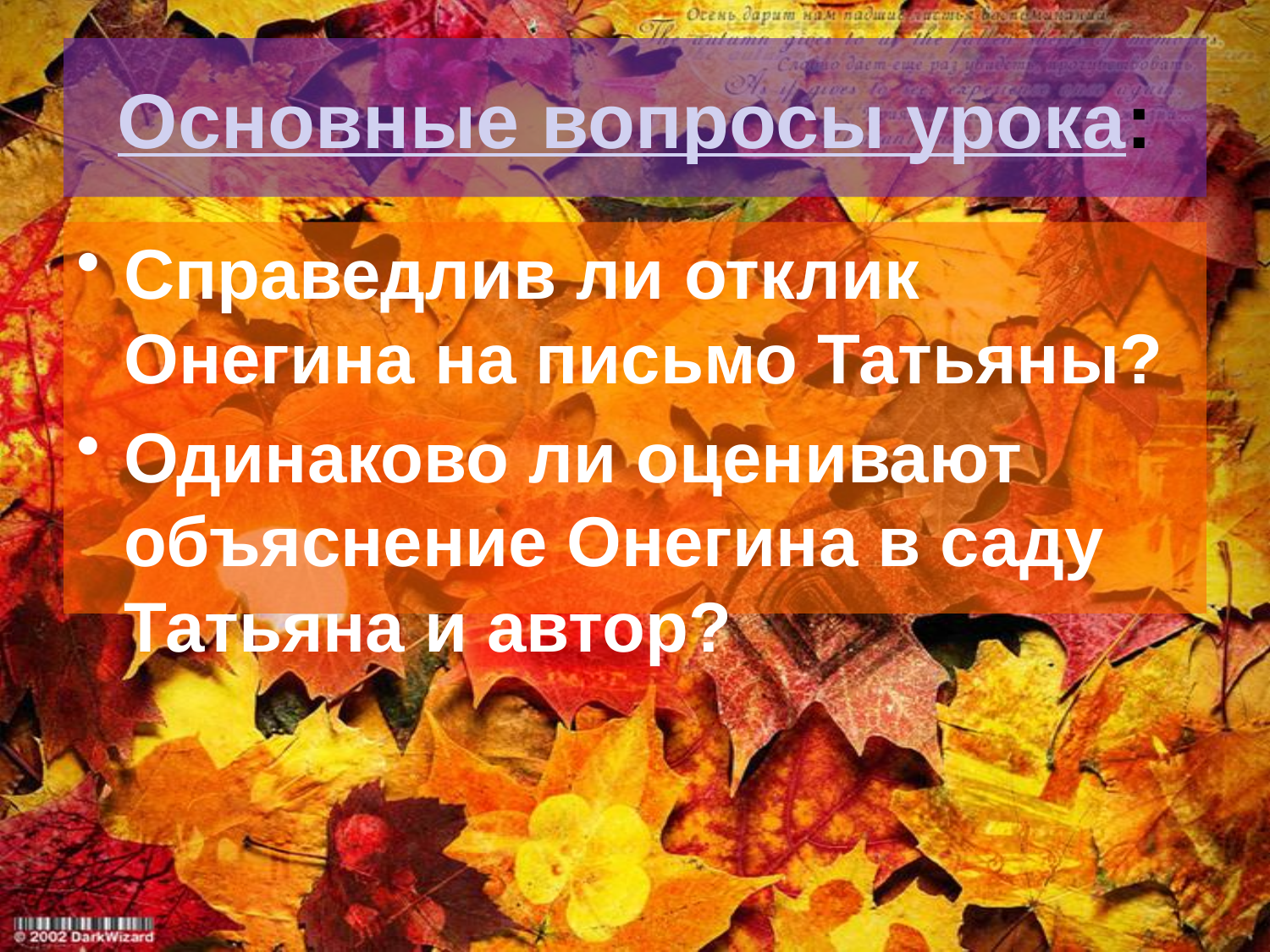

# Основные вопросы урока:
Справедлив ли отклик Онегина на письмо Татьяны?
Одинаково ли оценивают объяснение Онегина в саду Татьяна и автор?